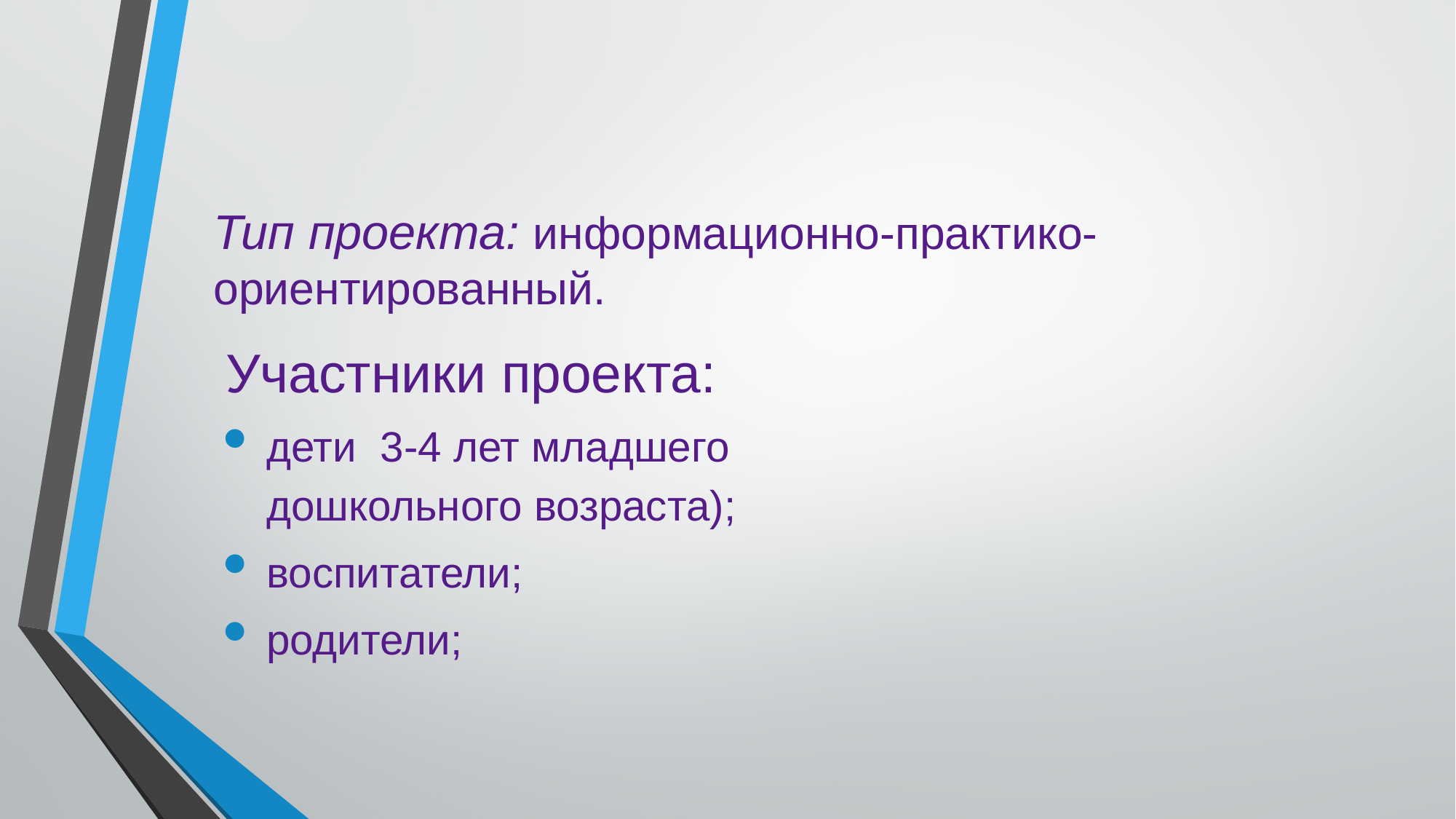

Тип проекта: информационно-практико-ориентированный.

Участники проекта:
дети  3-4 лет младшего дошкольного возраста);
воспитатели;
родители;